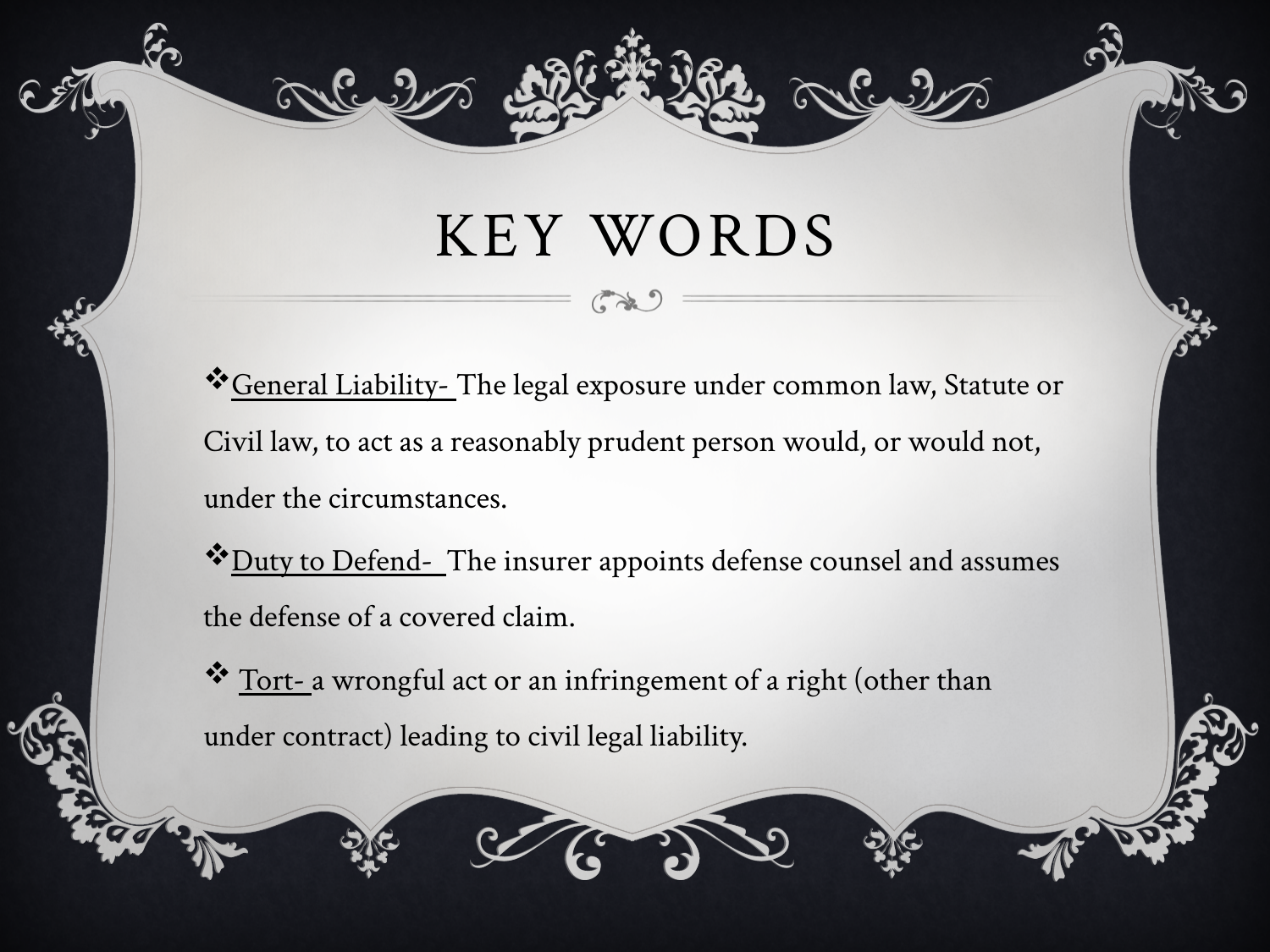

# Key Words
General Liability- The legal exposure under common law, Statute or Civil law, to act as a reasonably prudent person would, or would not, under the circumstances.
Duty to Defend-  The insurer appoints defense counsel and assumes the defense of a covered claim.
 Tort- a wrongful act or an infringement of a right (other than under contract) leading to civil legal liability.